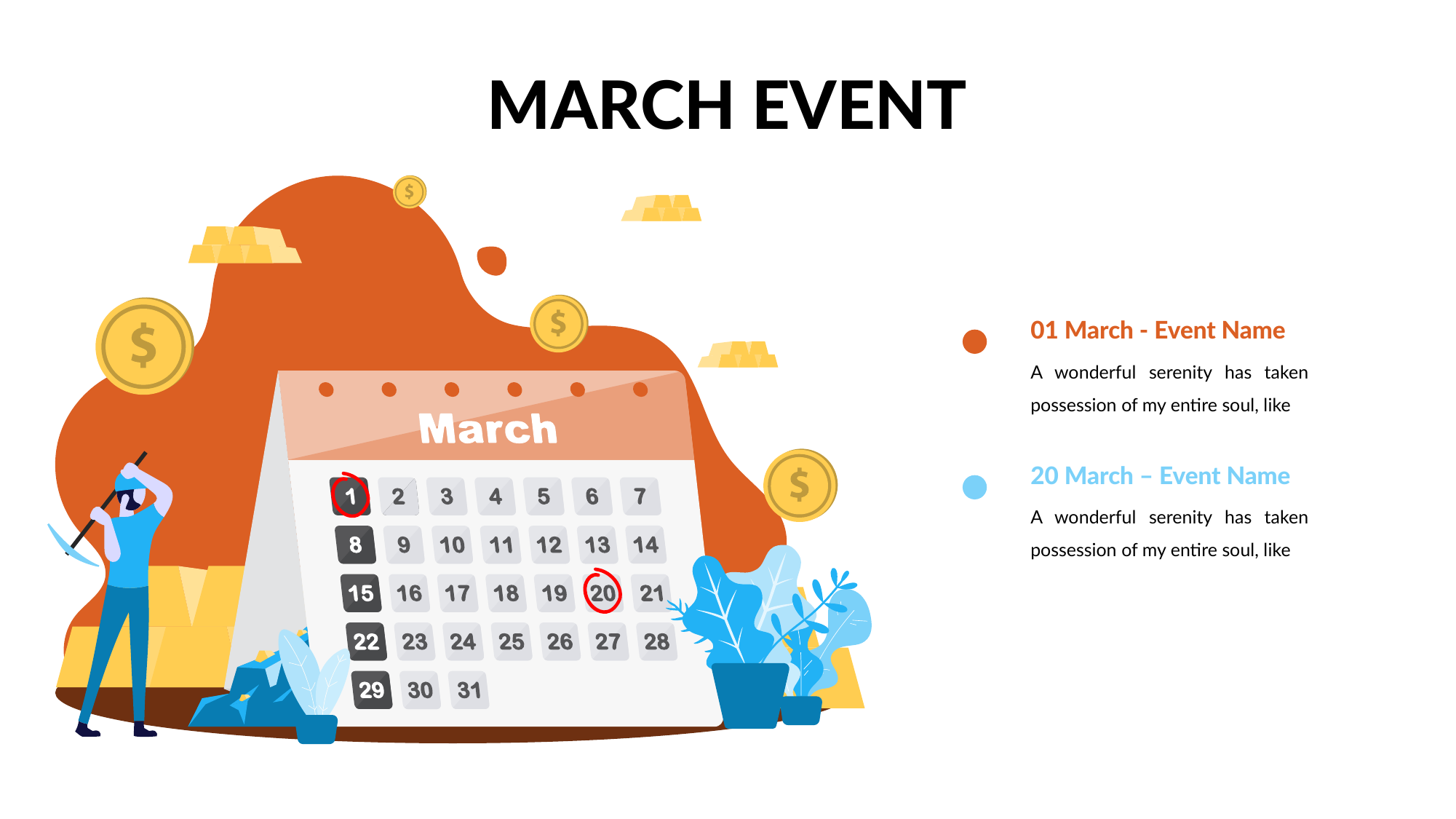

# MARCH EVENT

01 March - Event Name

A wonderful serenity has taken possession of my entire soul, like
20 March – Event Name

A wonderful serenity has taken possession of my entire soul, like